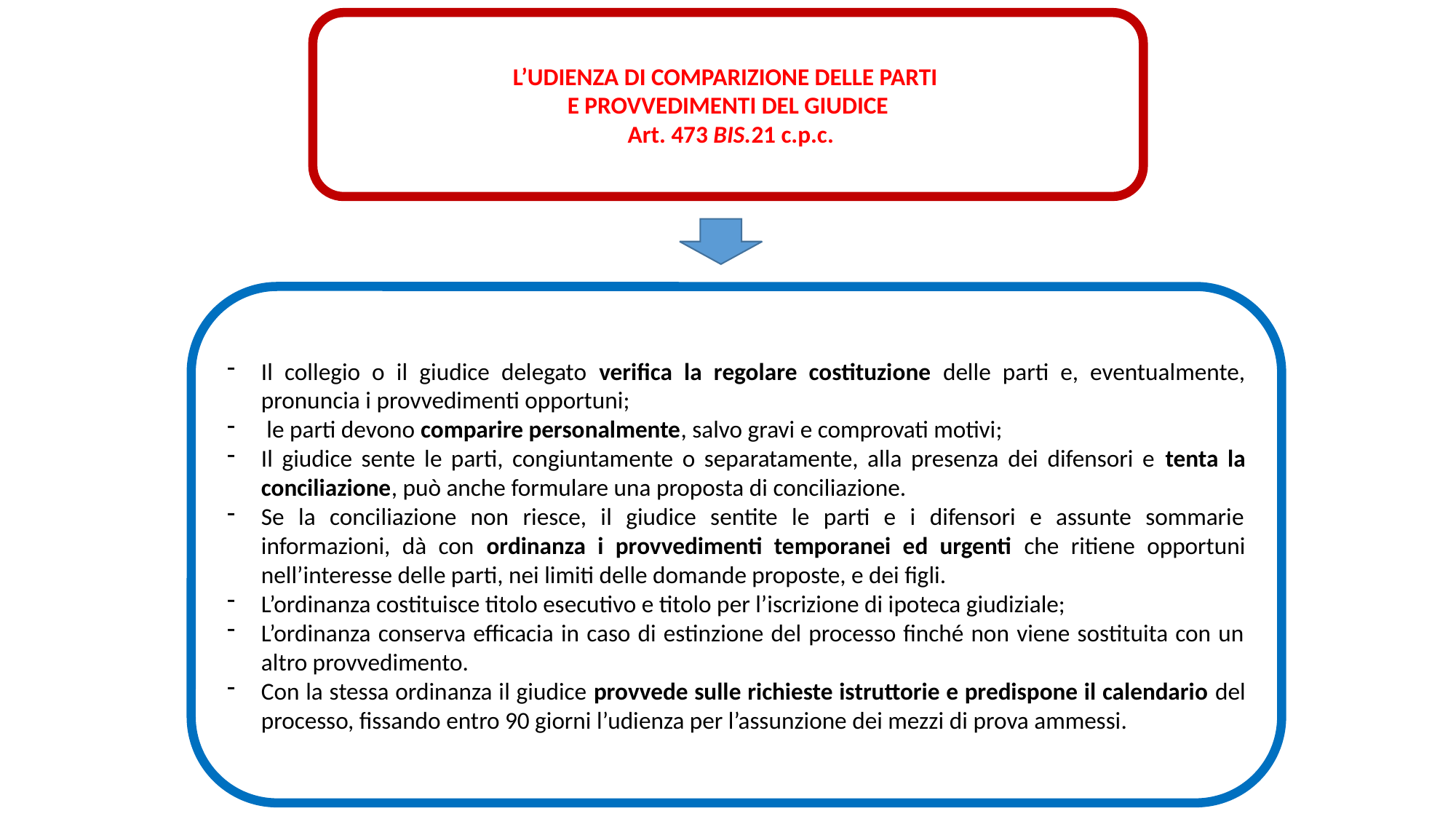

L’UDIENZA DI COMPARIZIONE DELLE PARTI
E PROVVEDIMENTI DEL GIUDICE
 Art. 473 BIS.21 c.p.c.

Il collegio o il giudice delegato verifica la regolare costituzione delle parti e, eventualmente, pronuncia i provvedimenti opportuni;
 le parti devono comparire personalmente, salvo gravi e comprovati motivi;
Il giudice sente le parti, congiuntamente o separatamente, alla presenza dei difensori e tenta la conciliazione, può anche formulare una proposta di conciliazione.
Se la conciliazione non riesce, il giudice sentite le parti e i difensori e assunte sommarie informazioni, dà con ordinanza i provvedimenti temporanei ed urgenti che ritiene opportuni nell’interesse delle parti, nei limiti delle domande proposte, e dei figli.
L’ordinanza costituisce titolo esecutivo e titolo per l’iscrizione di ipoteca giudiziale;
L’ordinanza conserva efficacia in caso di estinzione del processo finché non viene sostituita con un altro provvedimento.
Con la stessa ordinanza il giudice provvede sulle richieste istruttorie e predispone il calendario del processo, fissando entro 90 giorni l’udienza per l’assunzione dei mezzi di prova ammessi.